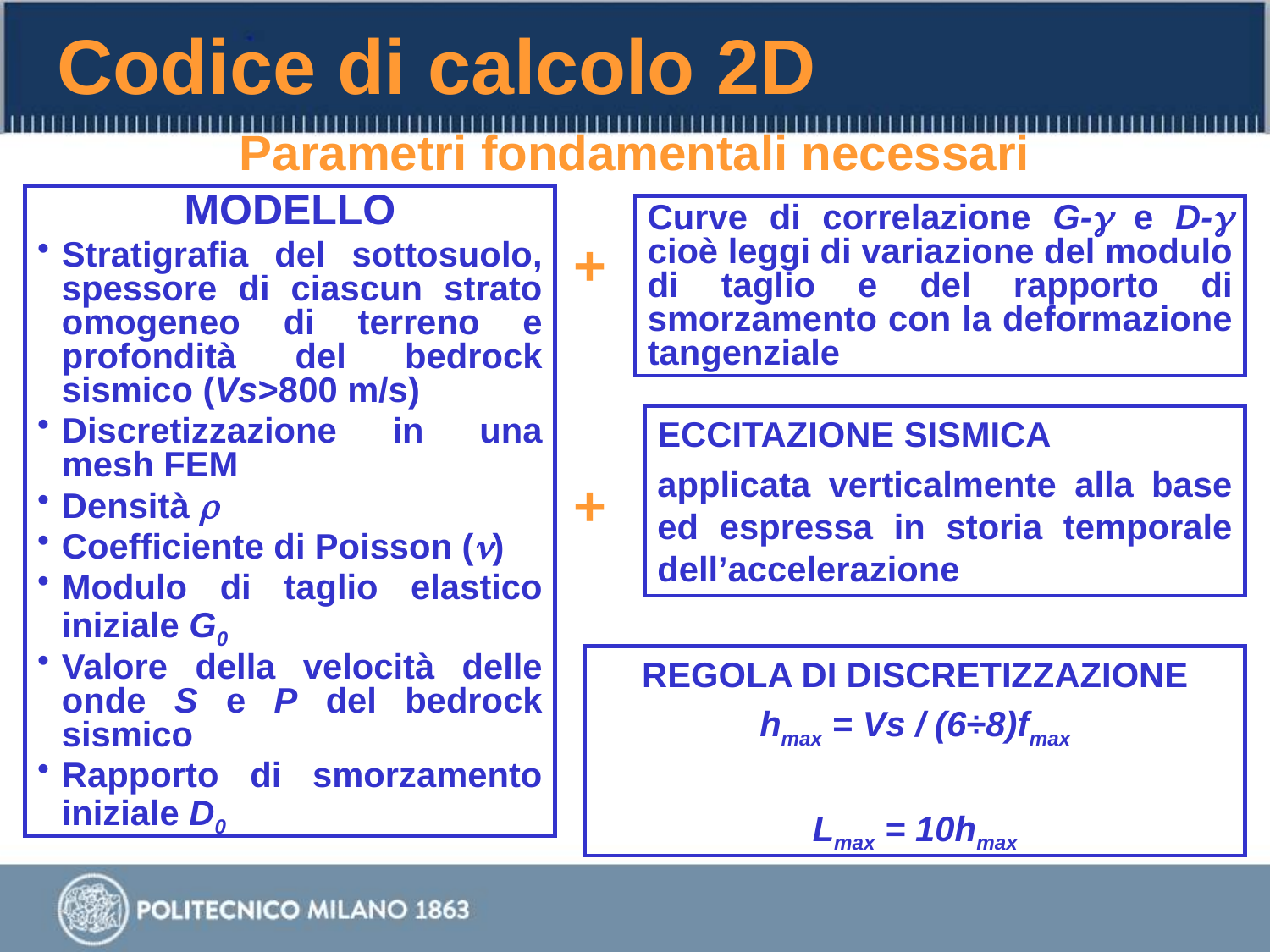

Codice di calcolo 2D
Parametri fondamentali necessari
MODELLO
Stratigrafia del sottosuolo, spessore di ciascun strato omogeneo di terreno e profondità del bedrock sismico (Vs>800 m/s)
Discretizzazione in una mesh FEM
Densità ρ
Coefficiente di Poisson (ν)
Modulo di taglio elastico iniziale G0
Valore della velocità delle onde S e P del bedrock sismico
Rapporto di smorzamento iniziale D0
Curve di correlazione G-γ e D-γ cioè leggi di variazione del modulo di taglio e del rapporto di smorzamento con la deformazione tangenziale
+
ECCITAZIONE SISMICA
applicata verticalmente alla base ed espressa in storia temporale dell’accelerazione
+
REGOLA DI DISCRETIZZAZIONE
hmax = Vs / (6÷8)fmax

Lmax = 10hmax